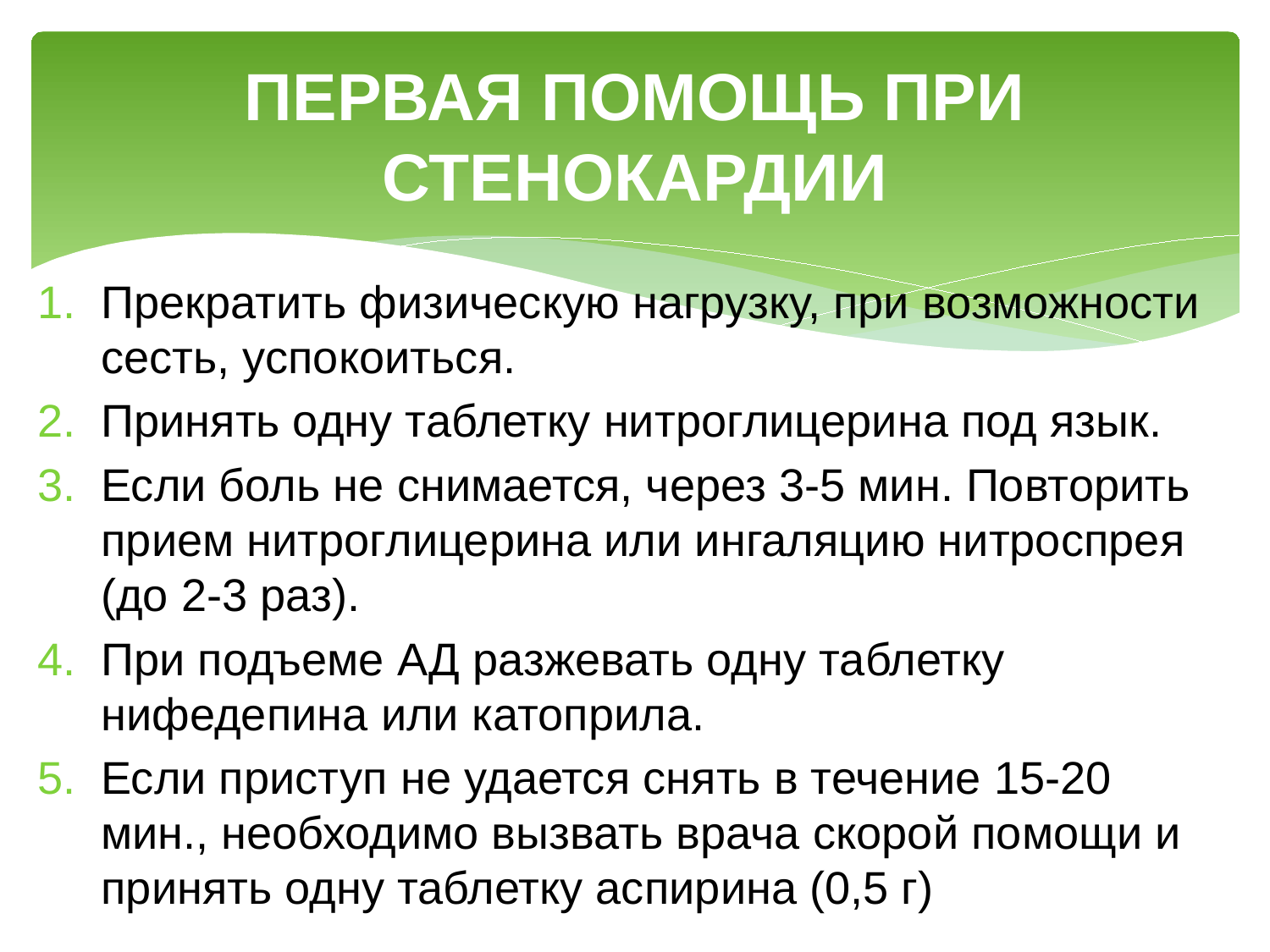

# ПЕРВАЯ ПОМОЩЬ ПРИ СТЕНОКАРДИИ
Прекратить физическую нагрузку, при возможности сесть, успокоиться.
Принять одну таблетку нитроглицерина под язык.
Если боль не снимается, через 3-5 мин. Повторить прием нитроглицерина или ингаляцию нитроспрея (до 2-3 раз).
При подъеме АД разжевать одну таблетку нифедепина или катоприла.
Если приступ не удается снять в течение 15-20 мин., необходимо вызвать врача скорой помощи и принять одну таблетку аспирина (0,5 г)